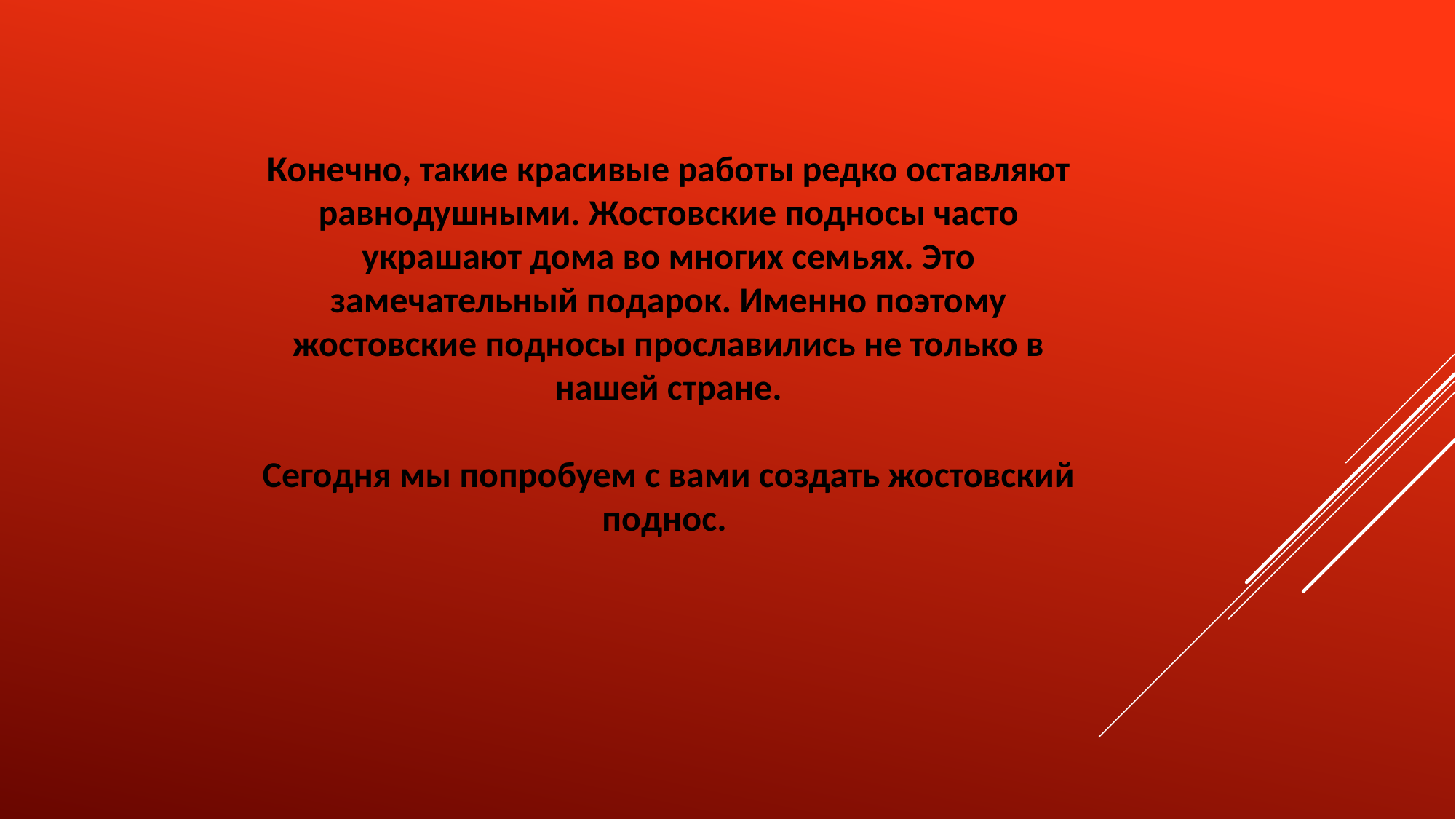

Конечно, такие красивые работы редко оставляют равнодушными. Жостовские подносы часто украшают дома во многих семьях. Это замечательный подарок. Именно поэтому жостовские подносы прославились не только в нашей стране.

Сегодня мы попробуем с вами создать жостовский поднос.